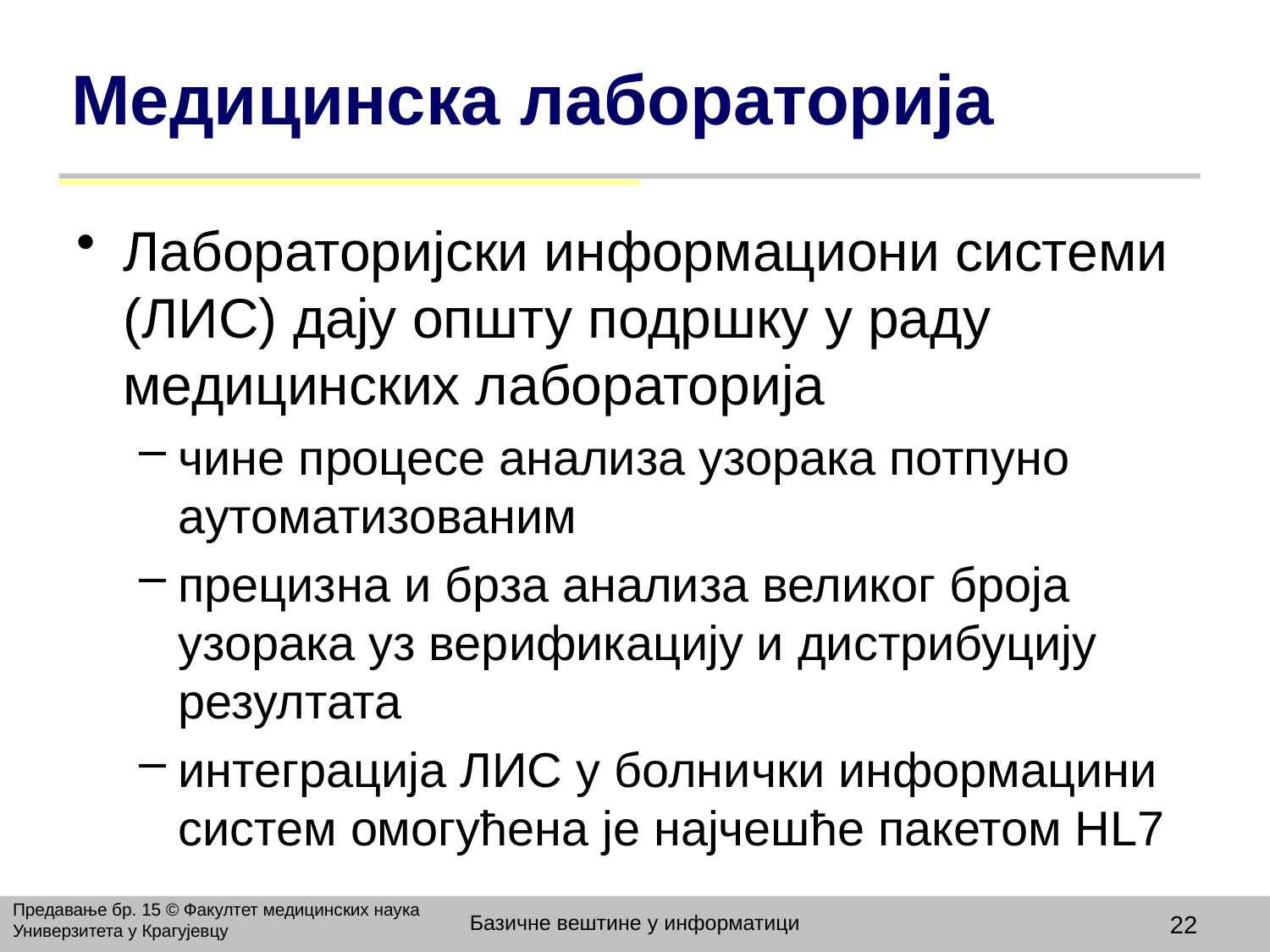

# Медицинска лабораторија
Лабораторијски информациони системи  (ЛИС) дају општу подршку у раду медицинских лабораторија
чине процесе анализа узорака потпуно аутоматизованим
прецизна и брза анализа великог броја узорака уз верификацију и дистрибуцију резултата
интеграција ЛИС у болнички информацини систем омогућена је најчешће пакетом HL7

Предавање бр. 15 © Факултет медицинских наука Универзитета у Крагујевцу
Базичне вештине у информатици
22